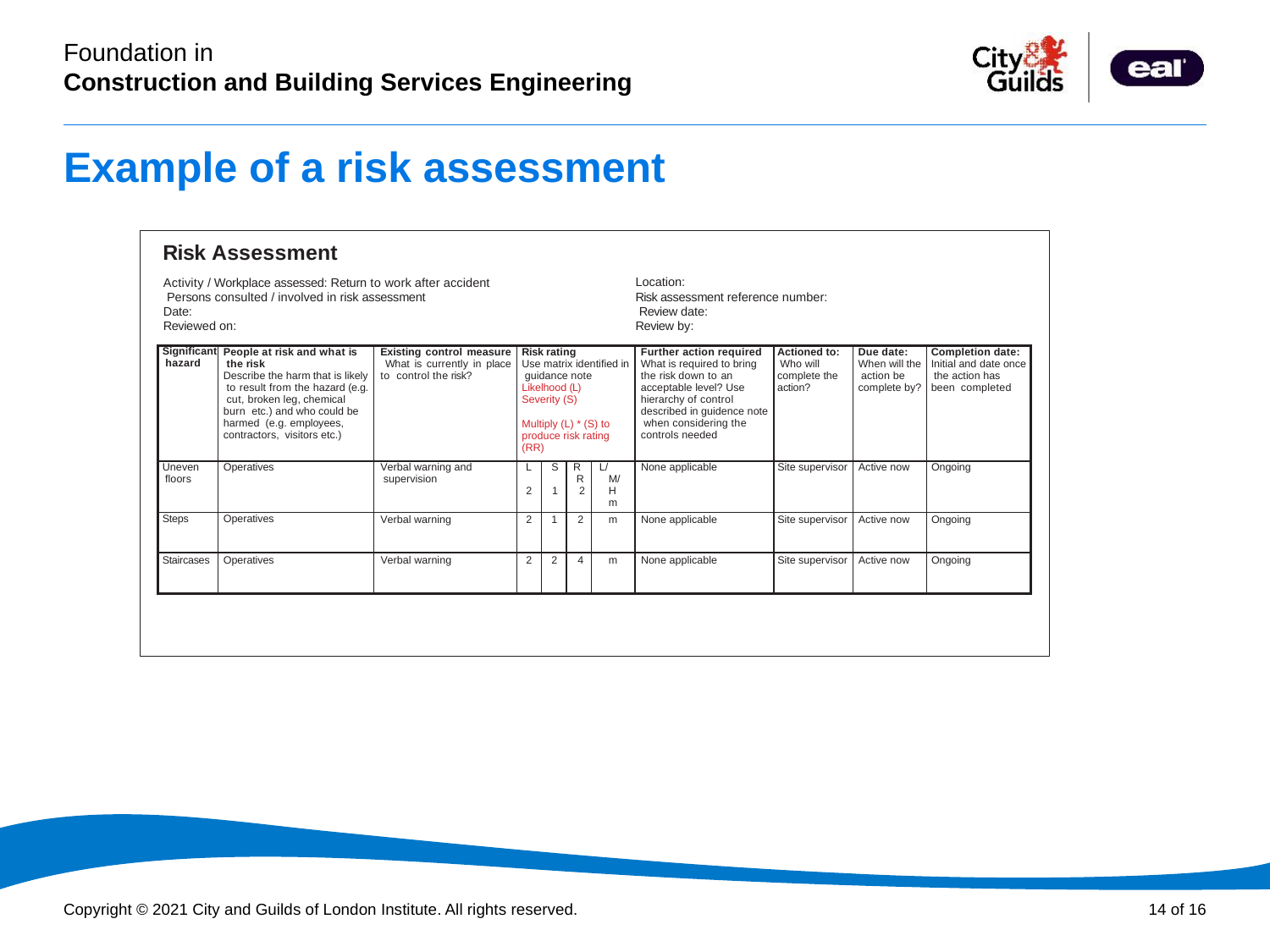

# Example of a risk assessment
Risk Assessment
Activity / Workplace assessed: Return to work after accident  Persons consulted / involved in risk assessment
Date:  Reviewed on:

Location:
Risk assessment reference number:  Review date:
Review by:
| Significant hazard | People at risk and what is the risk Describe the harm that is likely to result from the hazard (e.g. cut, broken leg, chemical burn etc.) and who could be harmed (e.g. employees, contractors, visitors etc.) | Existing control measure What is currently in place to control the risk? | Risk rating Use matrix identified in guidance note Likelhood (L) Severity (S) Multiply (L) \* (S) to produce risk rating (RR) |  |  |  | Further action required What is required to bring the risk down to an acceptable level? Use hierarchy of control described in guidence note when considering the controls needed | Actioned to: Who will complete the action? | Due date: When will the action be complete by? | Completion date: Initial and date once the action has been completed |
| --- | --- | --- | --- | --- | --- | --- | --- | --- | --- | --- |
| Uneven floors | Operatives | Verbal warning and supervision | L 2 | S 1 | RR 2 | L/M/H m | None applicable | Site supervisor | Active now | Ongoing |
| Steps | Operatives | Verbal warning | 2 | 1 | 2 | m | None applicable | Site supervisor | Active now | Ongoing |
| Staircases | Operatives | Verbal warning | 2 | 2 | 4 | m | None applicable | Site supervisor | Active now | Ongoing |